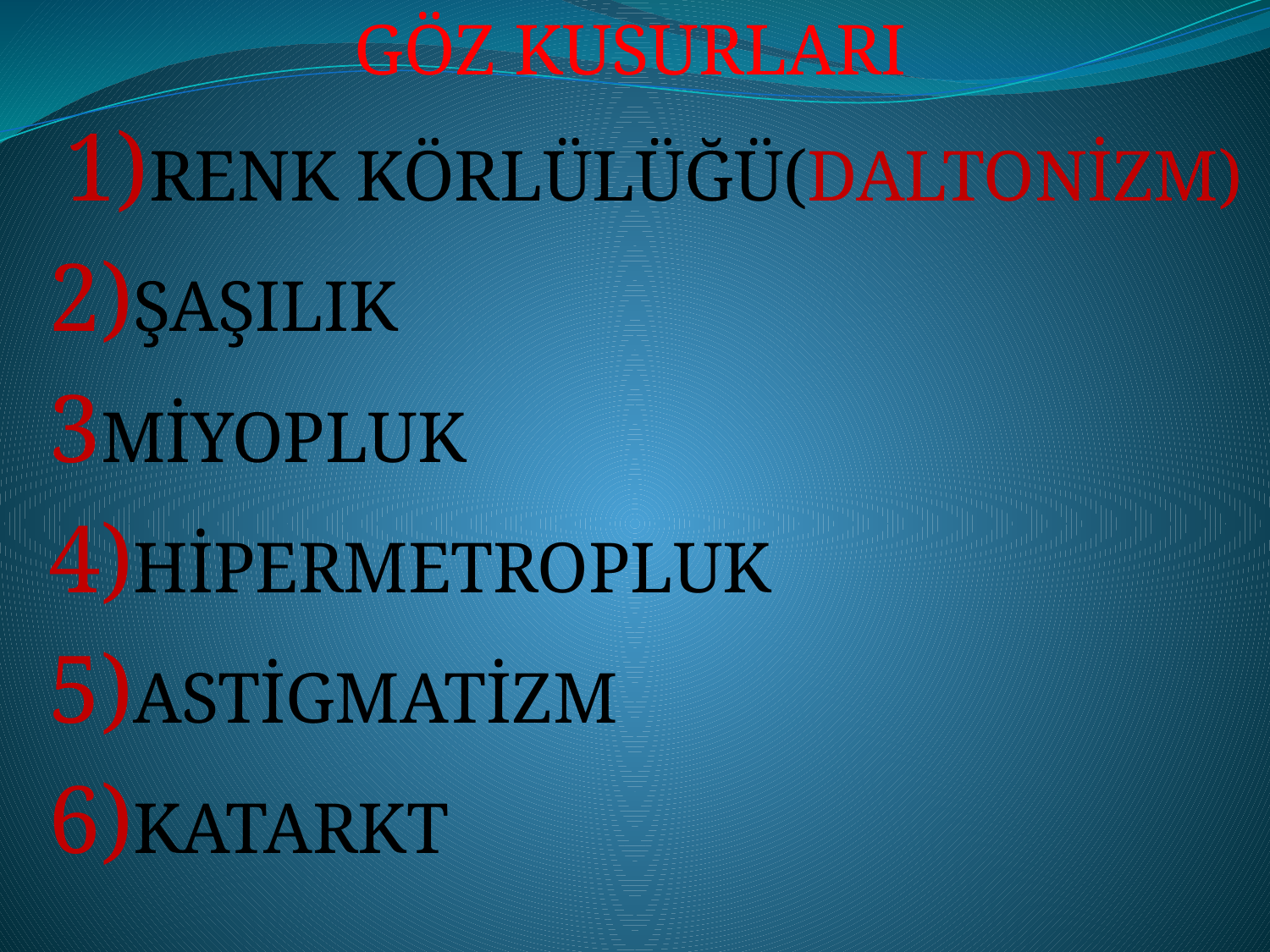

GÖZ KUSURLARI
    1)RENK KÖRLÜLÜĞÜ(DALTONİZM)
  2)ŞAŞILIK
  3MİYOPLUK
  4)HİPERMETROPLUK
  5)ASTİGMATİZM
  6)KATARKT
#